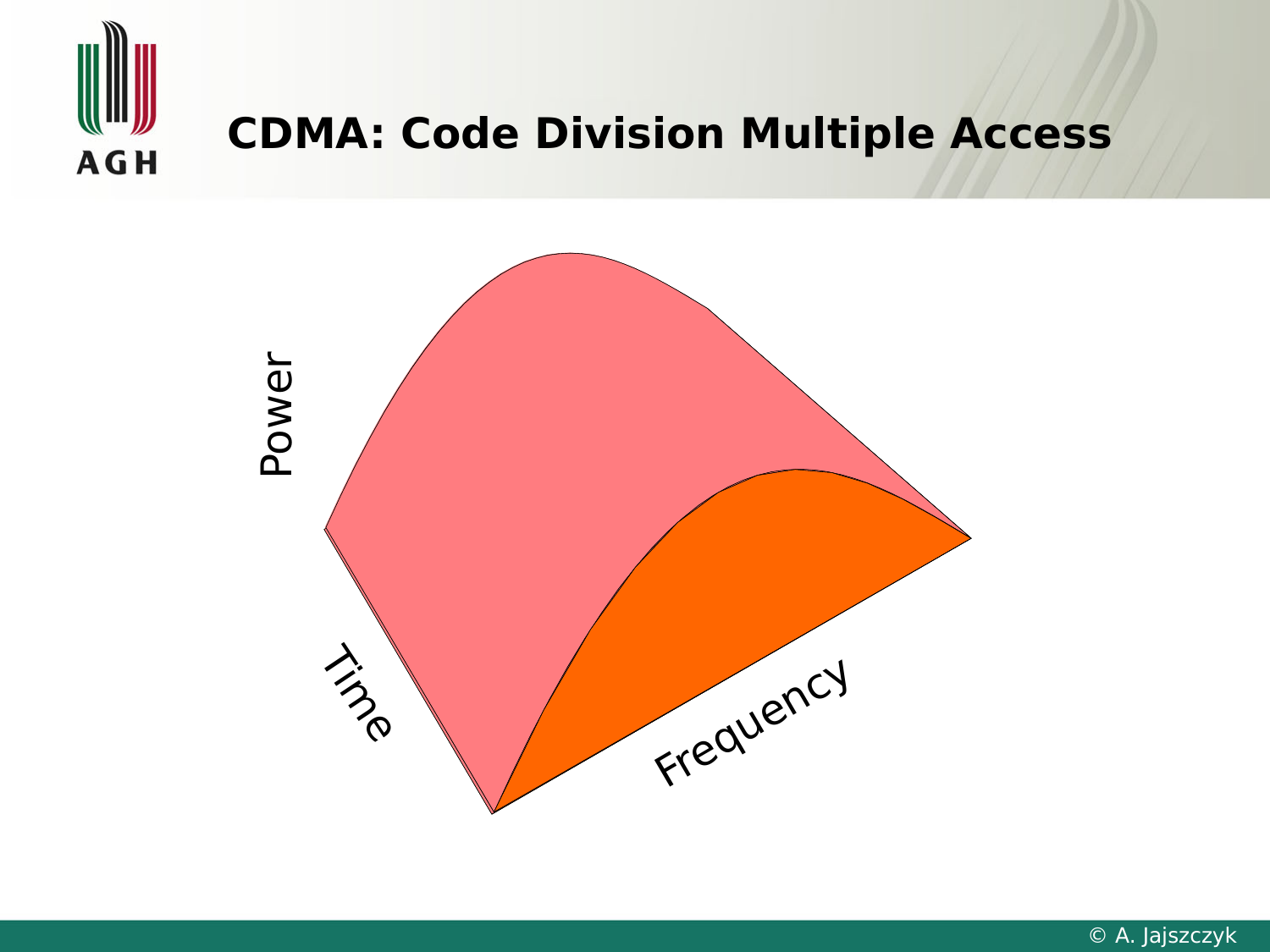

# CDMA: Code Division Multiple Access

Power

Time
Frequency